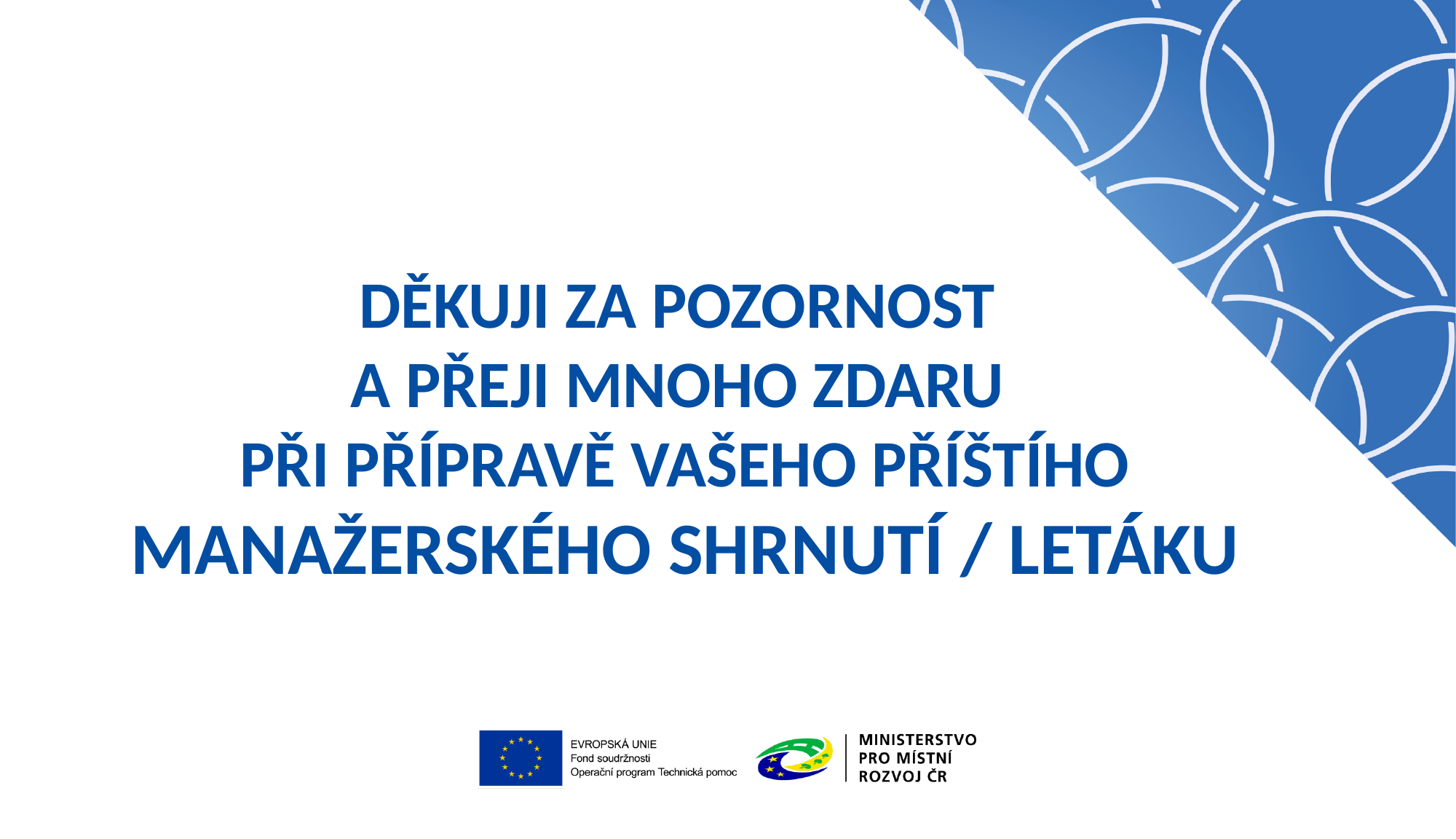

# Děkuji za pozornost a přeji mnoho zdaru při přípravě vašeho příštího manažerského shrnutí / letáku